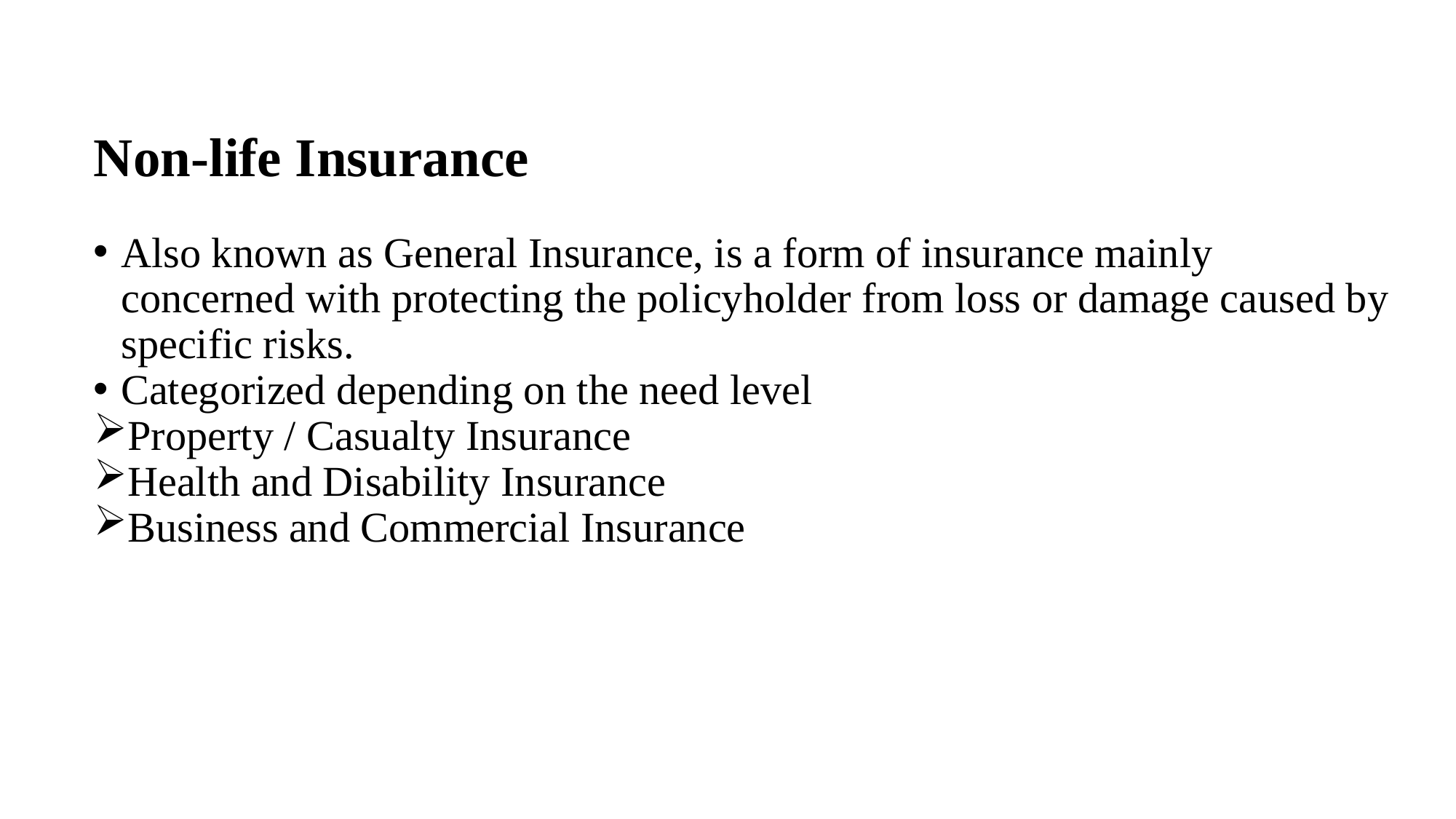

# Non-life Insurance
Also known as General Insurance, is a form of insurance mainly concerned with protecting the policyholder from loss or damage caused by specific risks.
Categorized depending on the need level
Property / Casualty Insurance
Health and Disability Insurance
Business and Commercial Insurance